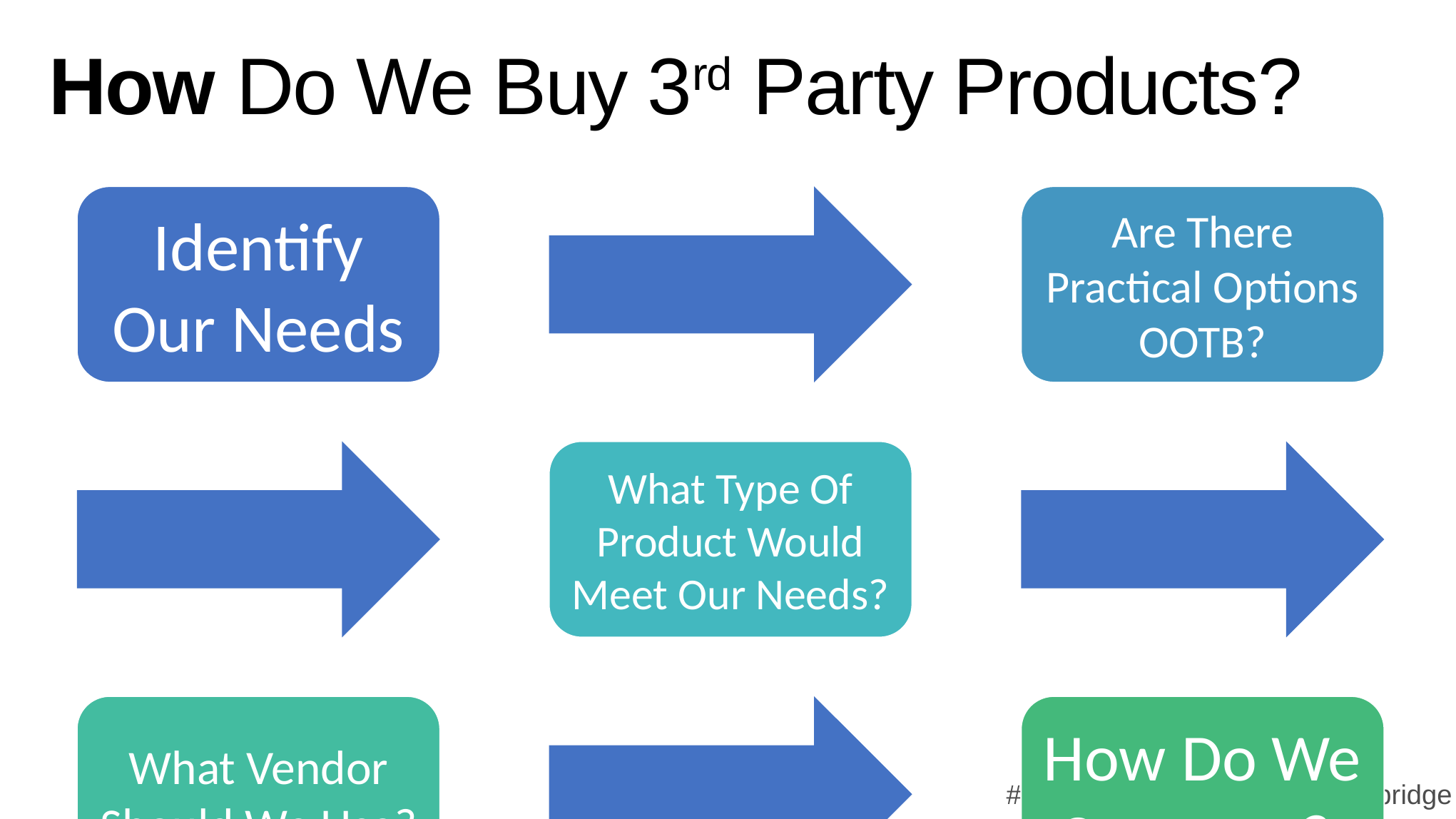

# How Do We Buy 3rd Party Products?

Identify Our Needs
Are There Practical Options OOTB?
What Type Of Product Would Meet Our Needs?